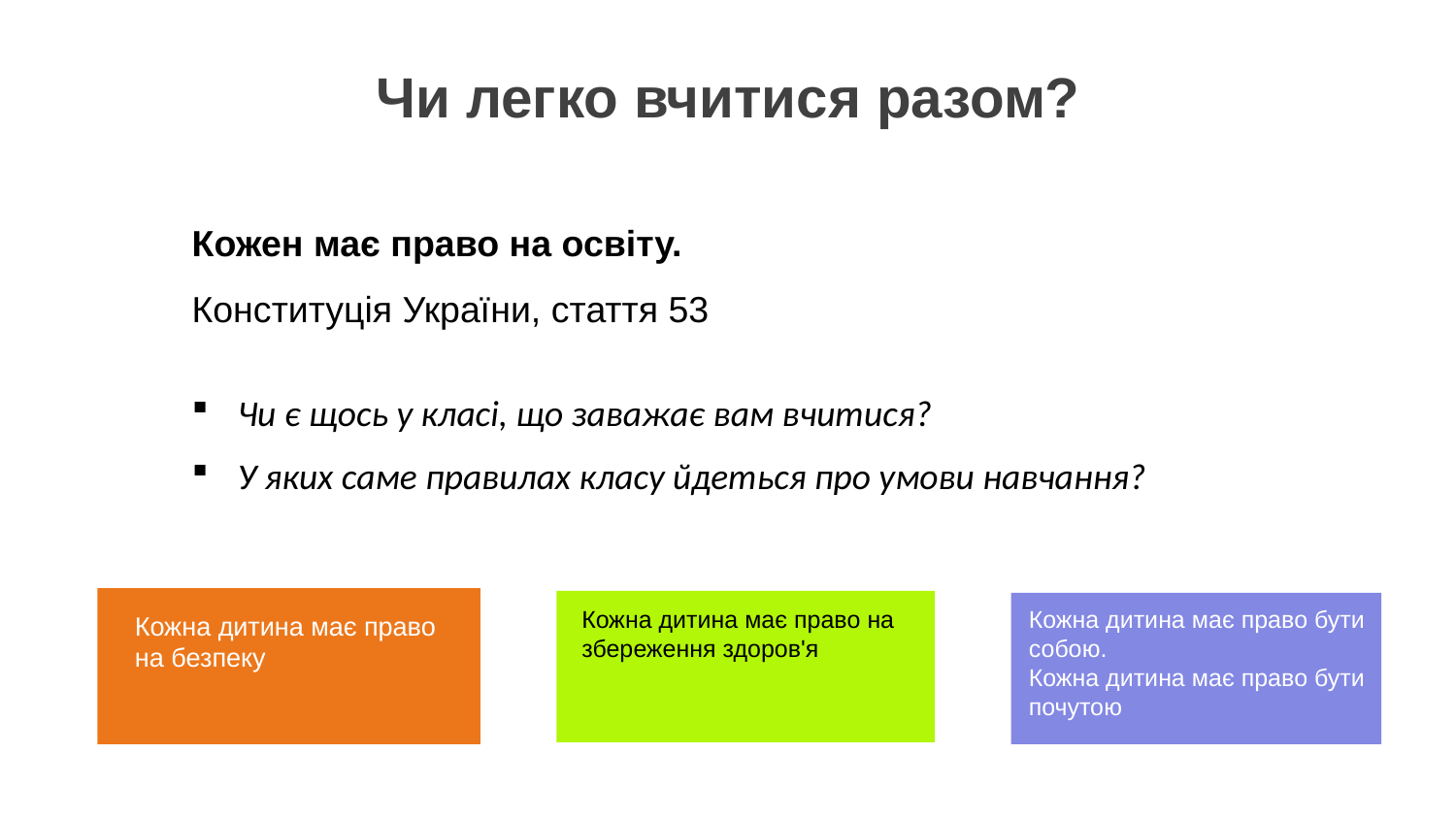

Чи легко вчитися разом?

Кожен має право на освіту.
Конституція України, стаття 53

Чи є щось у класі, що заважає вам вчитися?
У яких саме правилах класу йдеться про умови навчання?
Кожна дитина має право на збереження здоров'я
Кожна дитина має право бути собою.
Кожна дитина має право бути почутою
Кожна дитина має право на безпеку